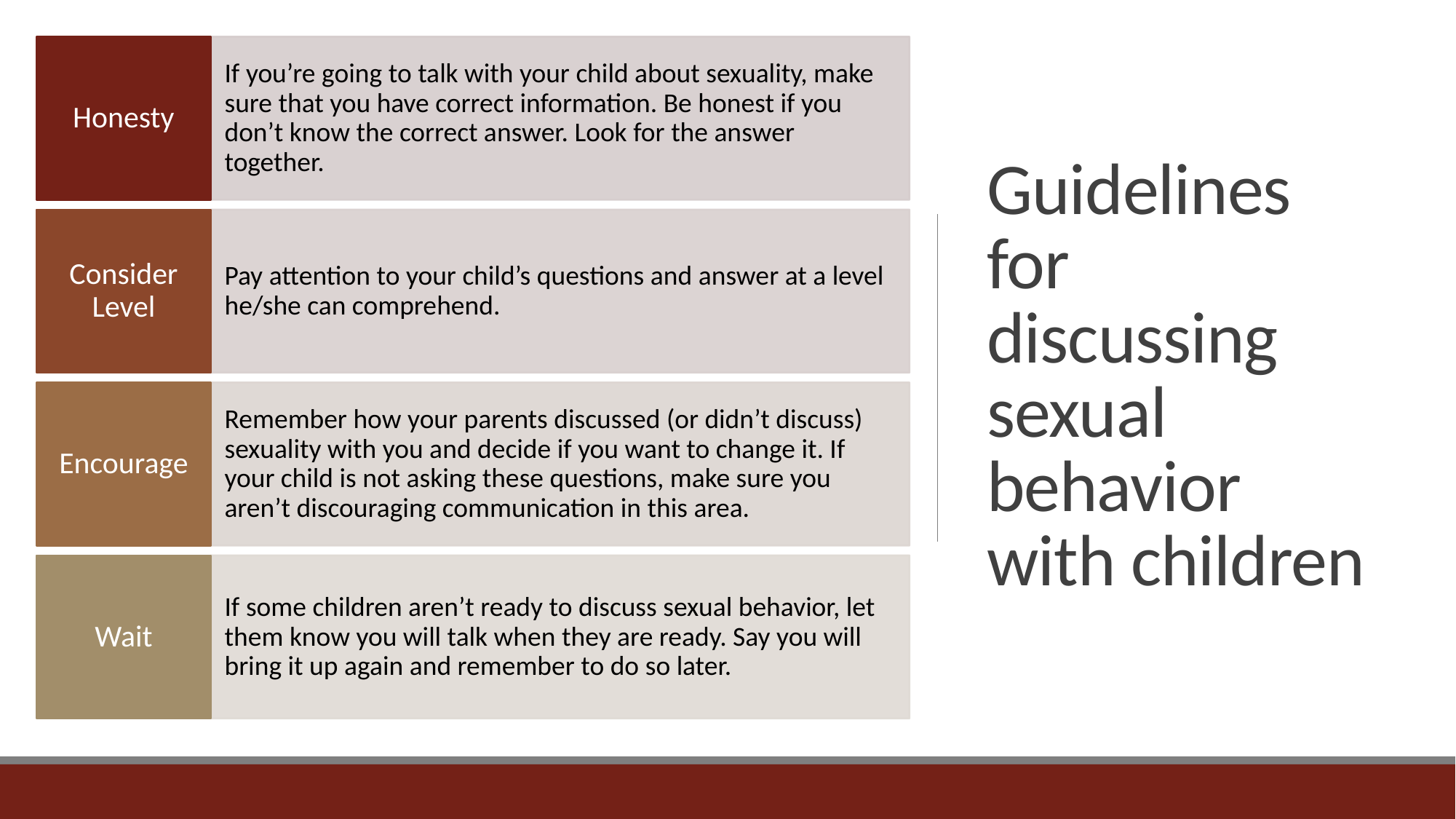

If you’re going to talk with your child about sexuality, make sure that you have correct information. Be honest if you don’t know the correct answer. Look for the answer together.
Honesty
Pay attention to your child’s questions and answer at a level he/she can comprehend.
Consider Level
Remember how your parents discussed (or didn’t discuss) sexuality with you and decide if you want to change it. If your child is not asking these questions, make sure you aren’t discouraging communication in this area.
Encourage
If some children aren’t ready to discuss sexual behavior, let them know you will talk when they are ready. Say you will bring it up again and remember to do so later.
Wait
# Guidelines for discussing sexual behavior with children